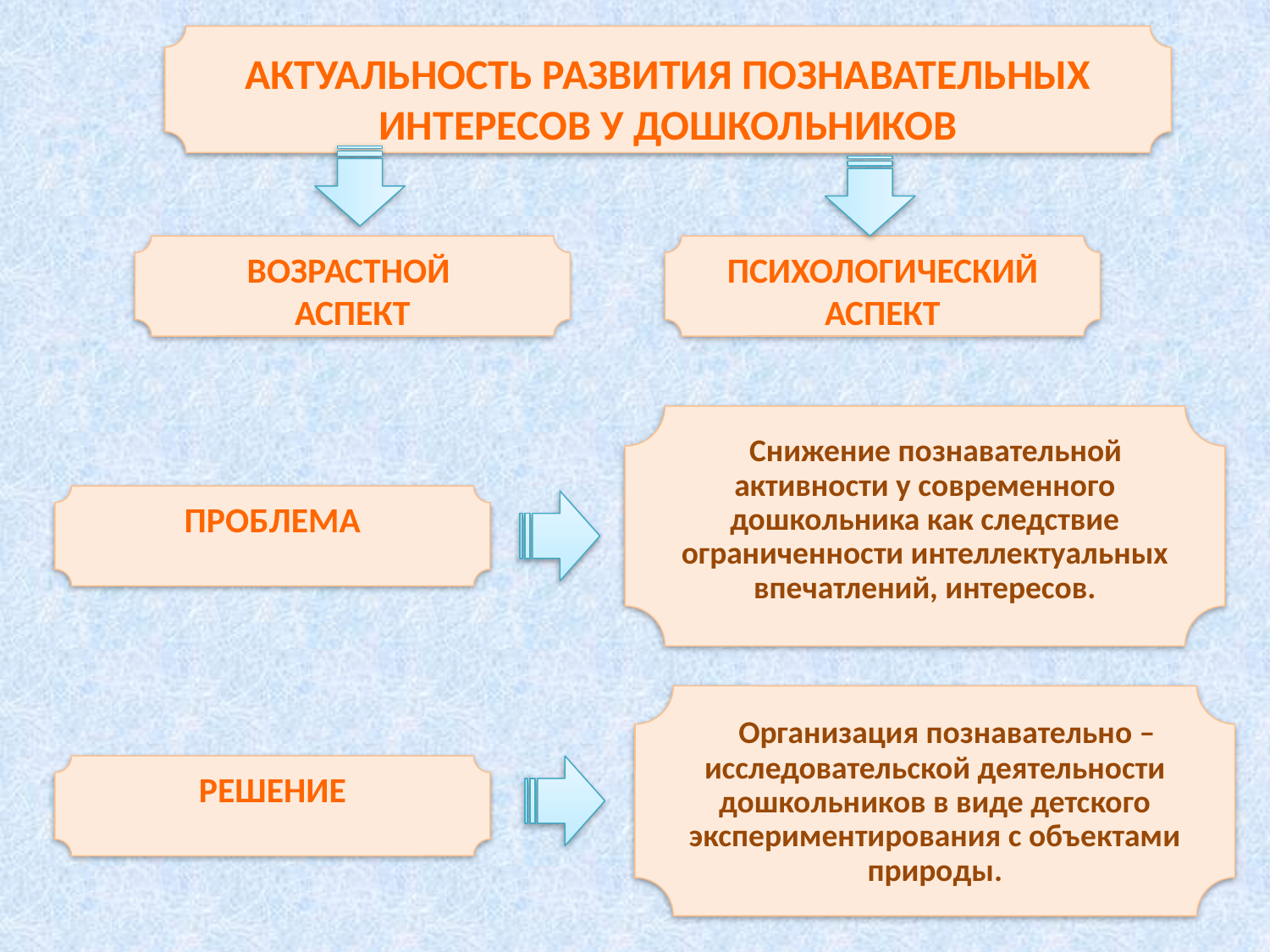

Актуальность развития познавательных интересов у дошкольников

Возрастной
аспект
Психологический аспект
   Снижение познавательной активности у современного дошкольника как следствие ограниченности интеллектуальных впечатлений, интересов.

ПРОБЛЕМА

   Организация познавательно – исследовательской деятельности дошкольников в виде детского экспериментирования с объектами природы.

Решение